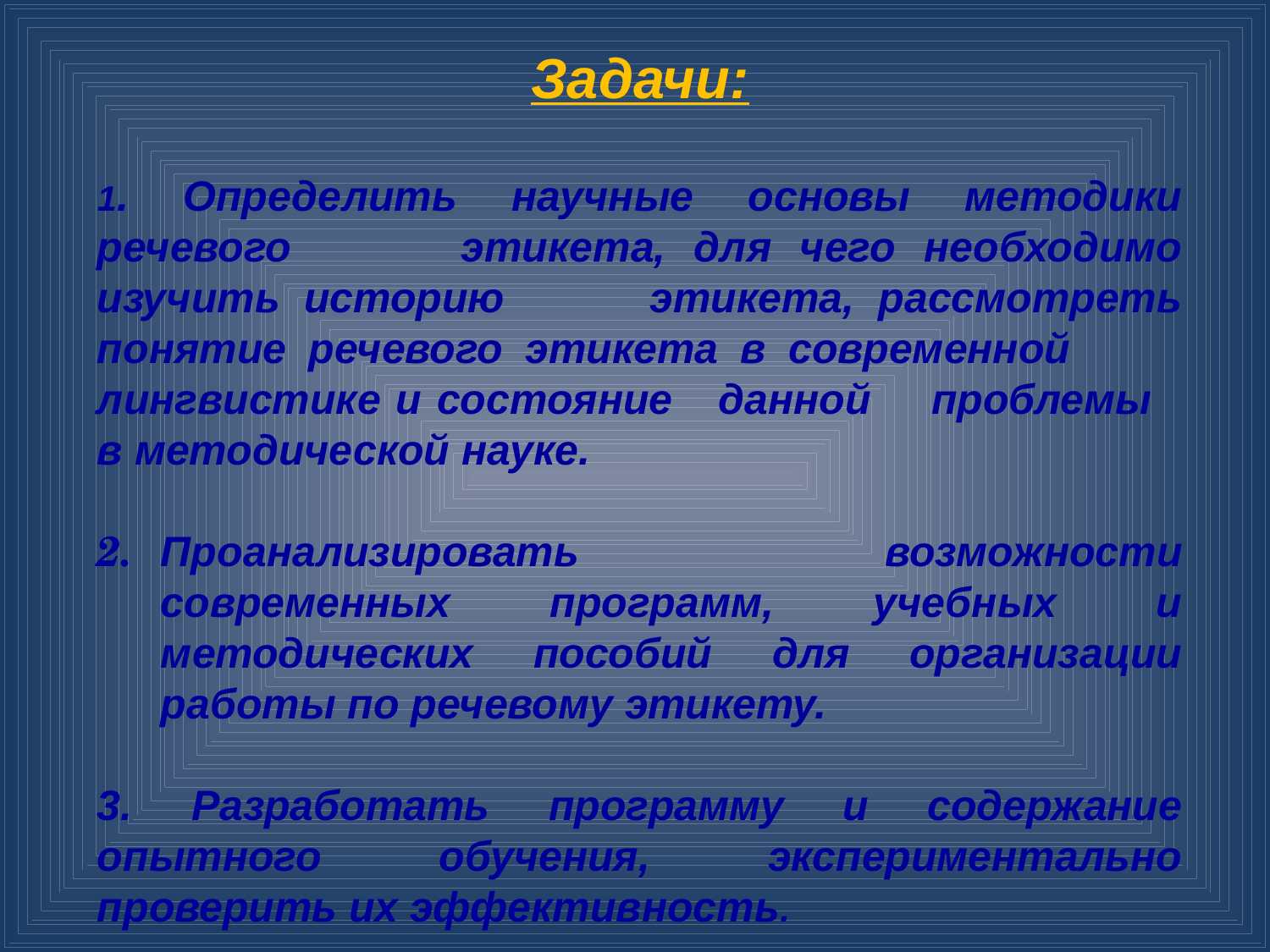

Задачи:

1. Определить научные основы методики речевого      этикета, для чего необходимо изучить историю      этикета, рассмотреть понятие речевого этикета в современной      лингвистике и состояние   данной    проблемы   в методической науке.

Проанализировать возможности современных программ, учебных и
методических пособий для организации работы по речевому этикету.

3. Разработать программу и содержание опытного обучения, экспериментально
проверить их эффективность.